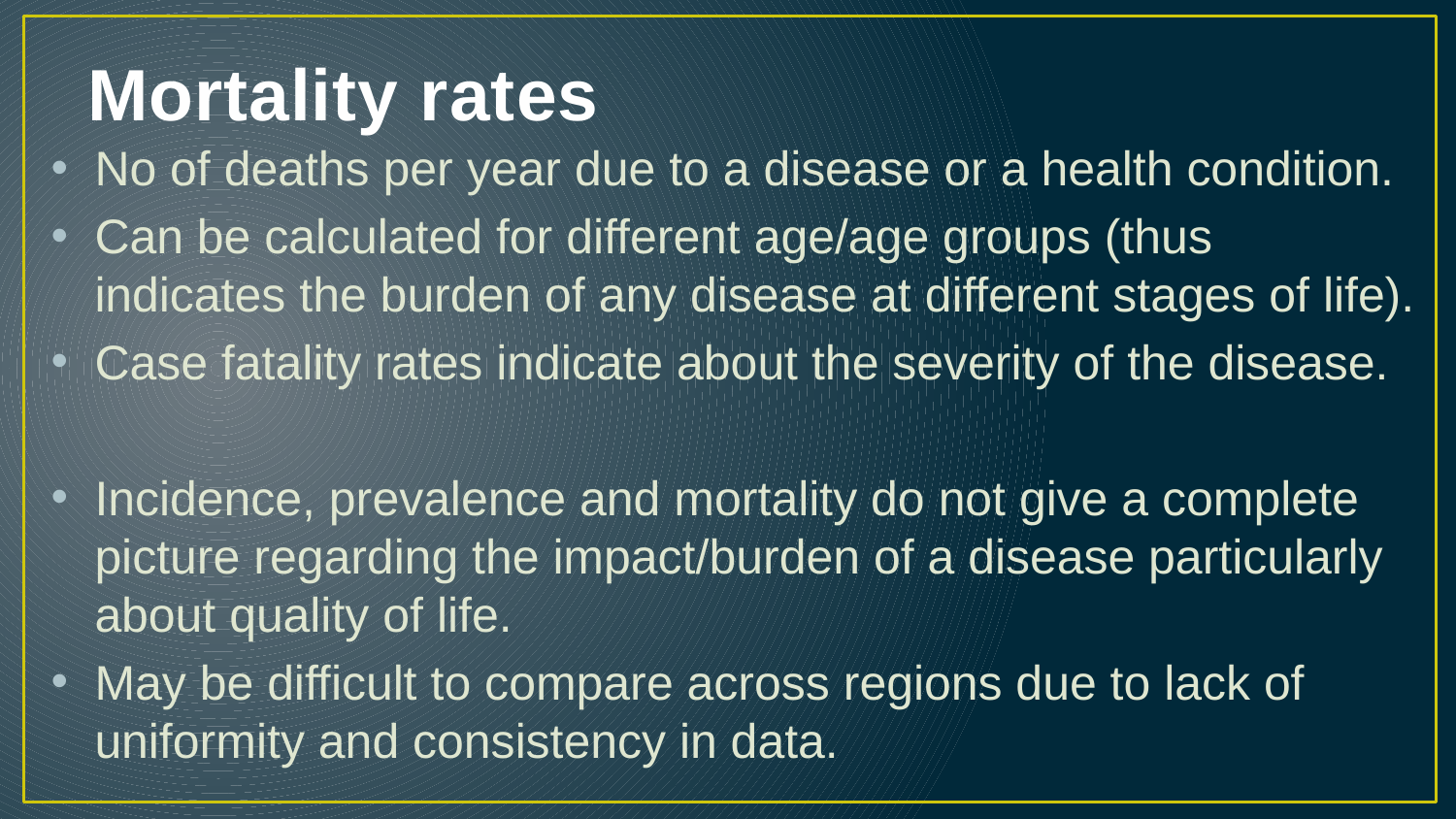

# Mortality rates
No of deaths per year due to a disease or a health condition.
Can be calculated for different age/age groups (thus indicates the burden of any disease at different stages of life).
Case fatality rates indicate about the severity of the disease.

Incidence, prevalence and mortality do not give a complete picture regarding the impact/burden of a disease particularly about quality of life.
May be difficult to compare across regions due to lack of uniformity and consistency in data.